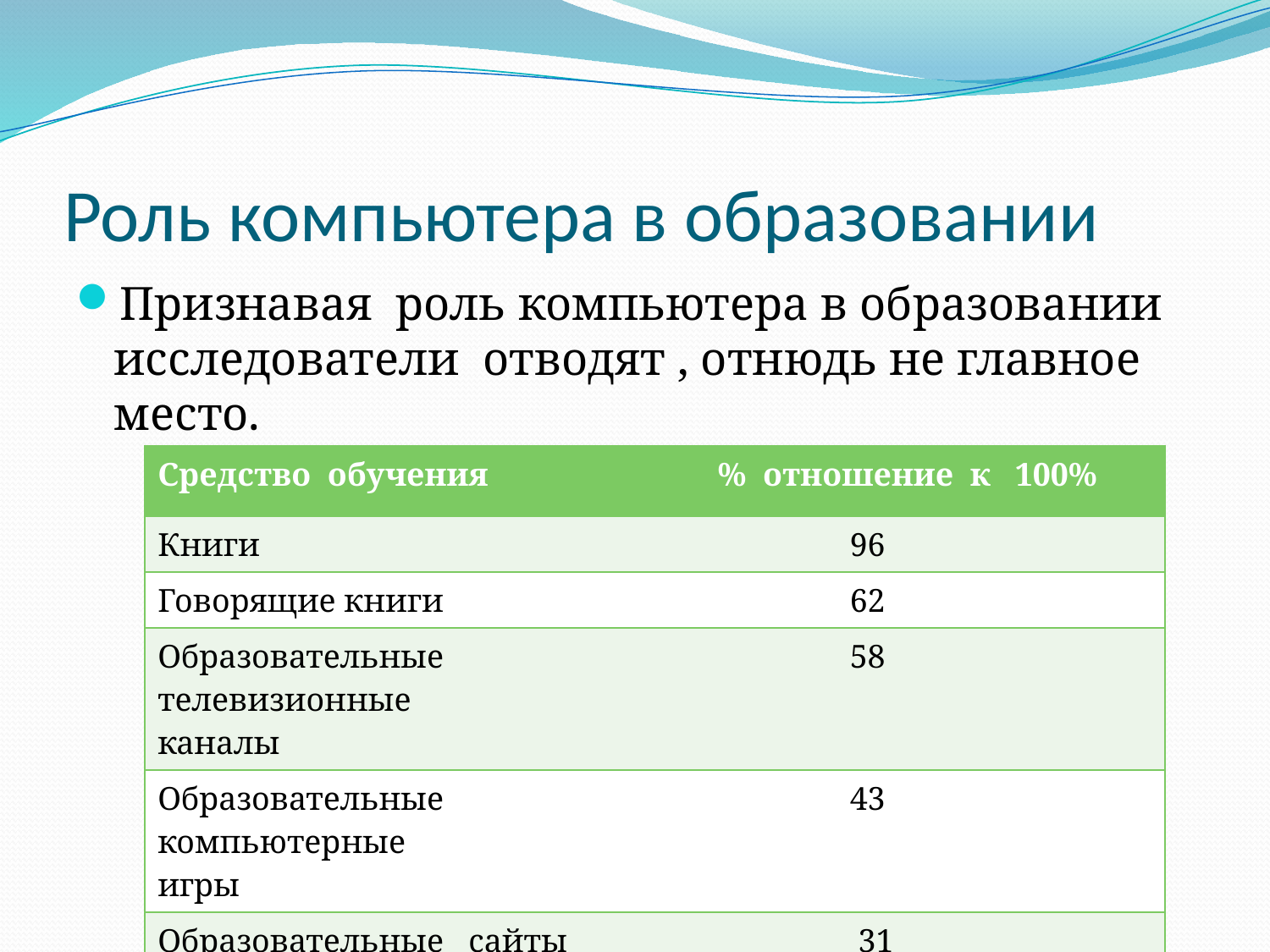

# Роль компьютера в образовании
Признавая  роль компьютера в образовании   исследователи  отводят , отнюдь не главное место.
| Средство обучения | % отношение к 100% |
| --- | --- |
| Книги | 96 |
| Говорящие книги | 62 |
| Образовательные телевизионные каналы | 58 |
| Образовательные компьютерные игры | 43 |
| Образовательные сайты | 31 |